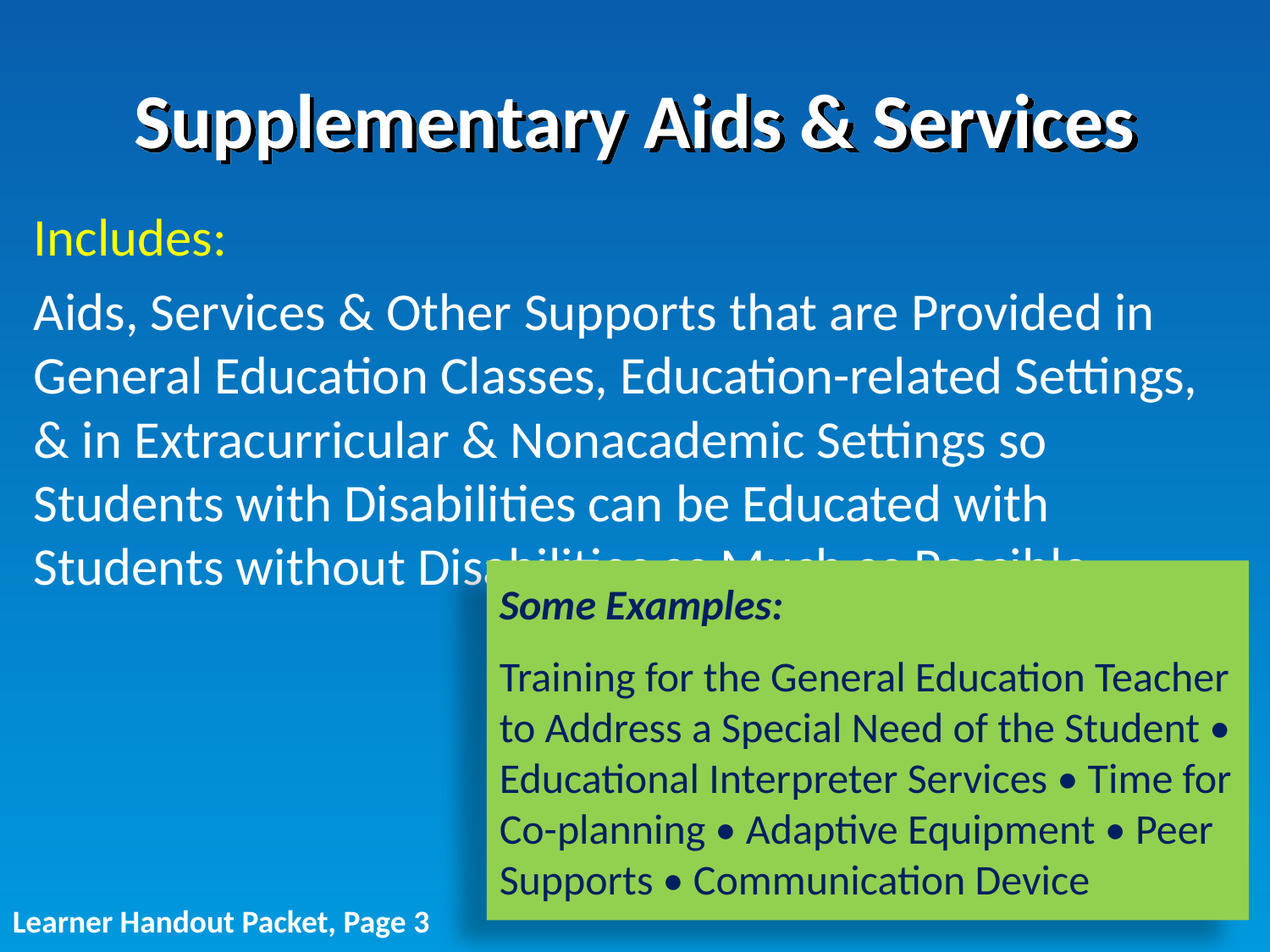

# Supplementary Aids & Services
Includes:
Aids, Services & Other Supports that are Provided in General Education Classes, Education-related Settings, & in Extracurricular & Nonacademic Settings so Students with Disabilities can be Educated with Students without Disabilities as Much as Possible

Some Examples:
Training for the General Education Teacher to Address a Special Need of the Student • Educational Interpreter Services • Time for Co-planning • Adaptive Equipment • Peer Supports • Communication Device
Learner Handout Packet, Page 3